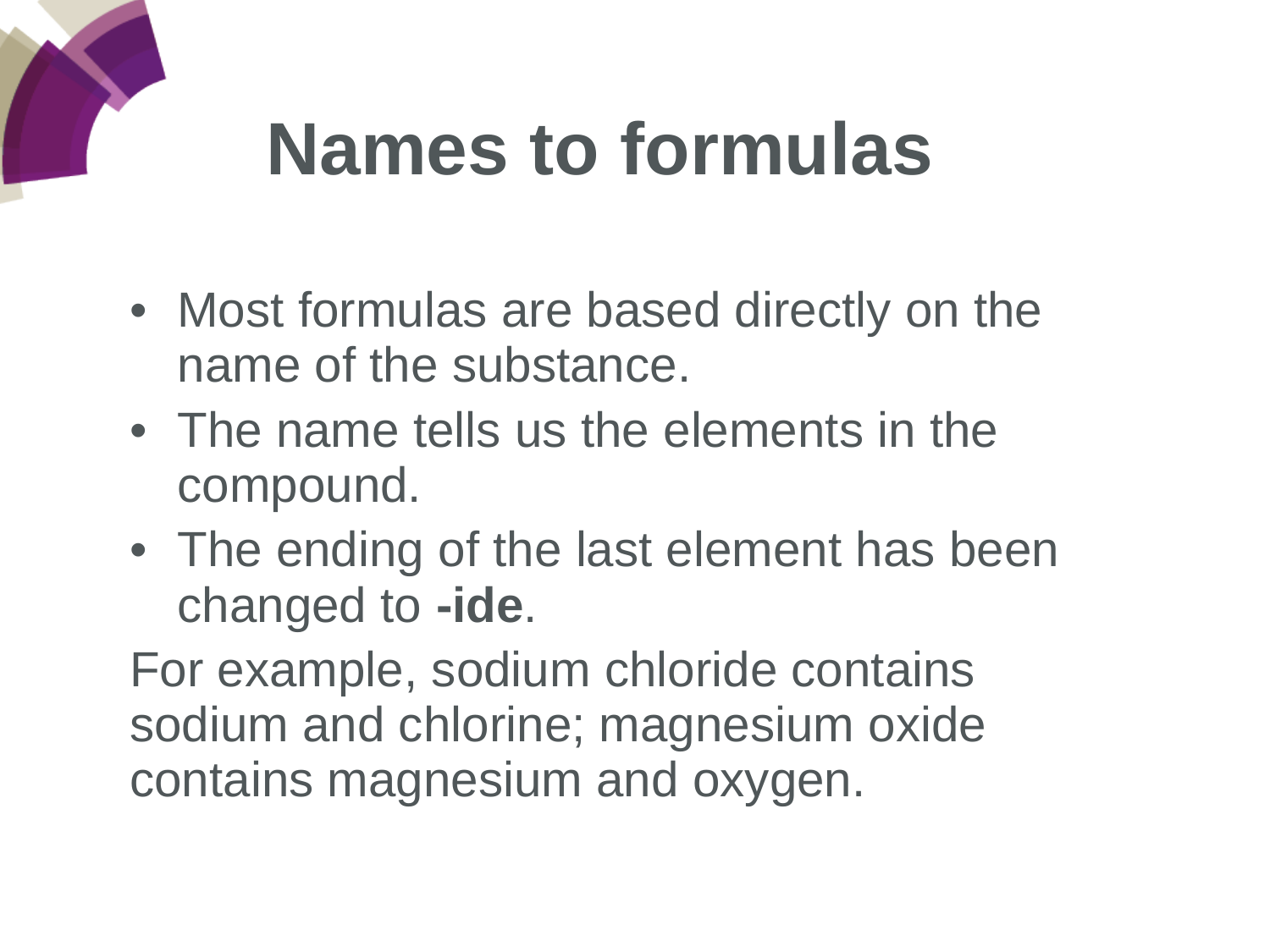

Names to formulas

Most formulas are based directly on the name of the substance.
The name tells us the elements in the compound.
The ending of the last element has been changed to -ide.
For example, sodium chloride contains sodium and chlorine; magnesium oxide contains magnesium and oxygen.